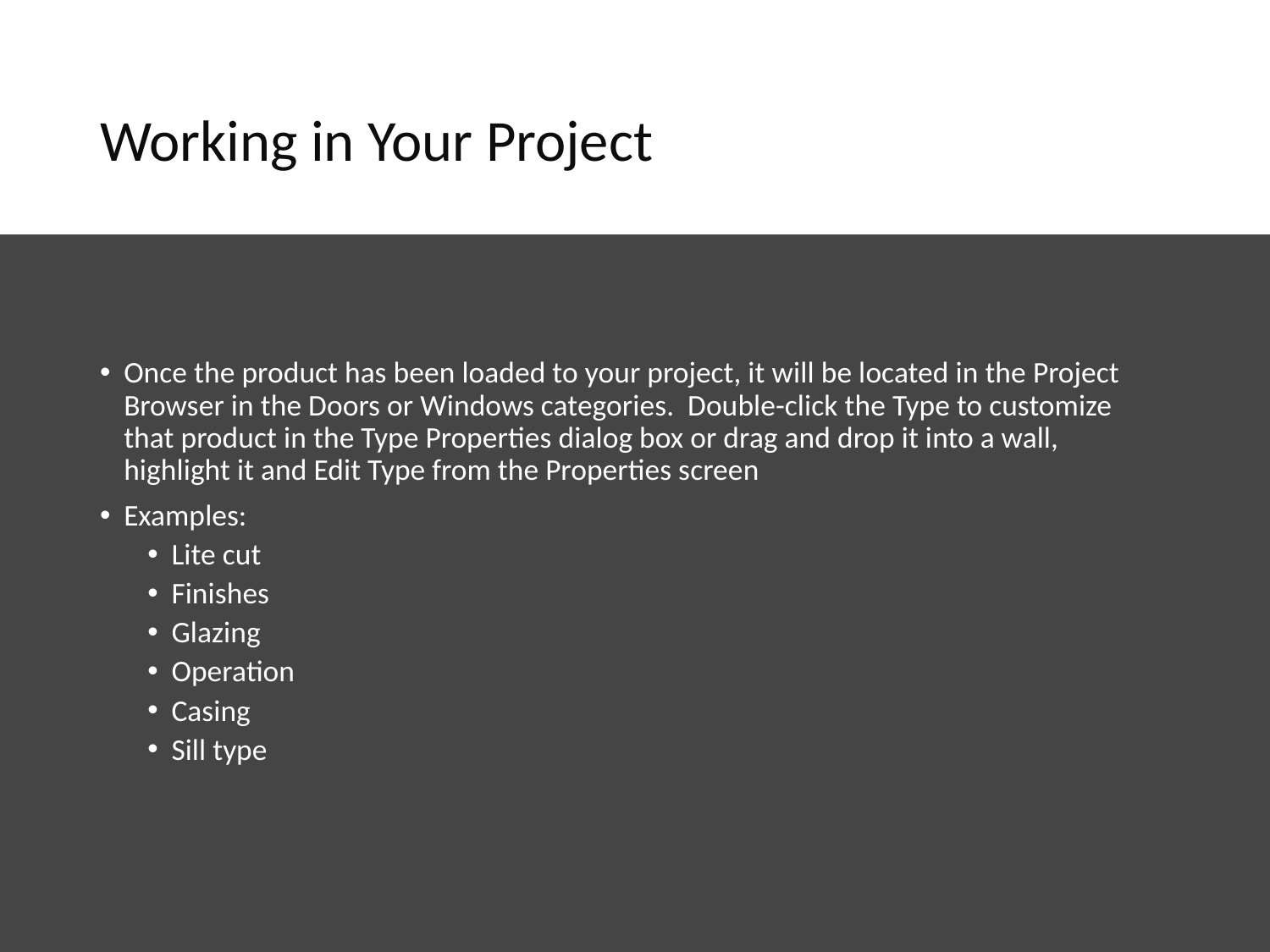

# Working in Your Project

Once the product has been loaded to your project, it will be located in the Project Browser in the Doors or Windows categories.  Double-click the Type to customize that product in the Type Properties dialog box or drag and drop it into a wall, highlight it and Edit Type from the Properties screen
Examples:
Lite cut
Finishes
Glazing
Operation
Casing
Sill type